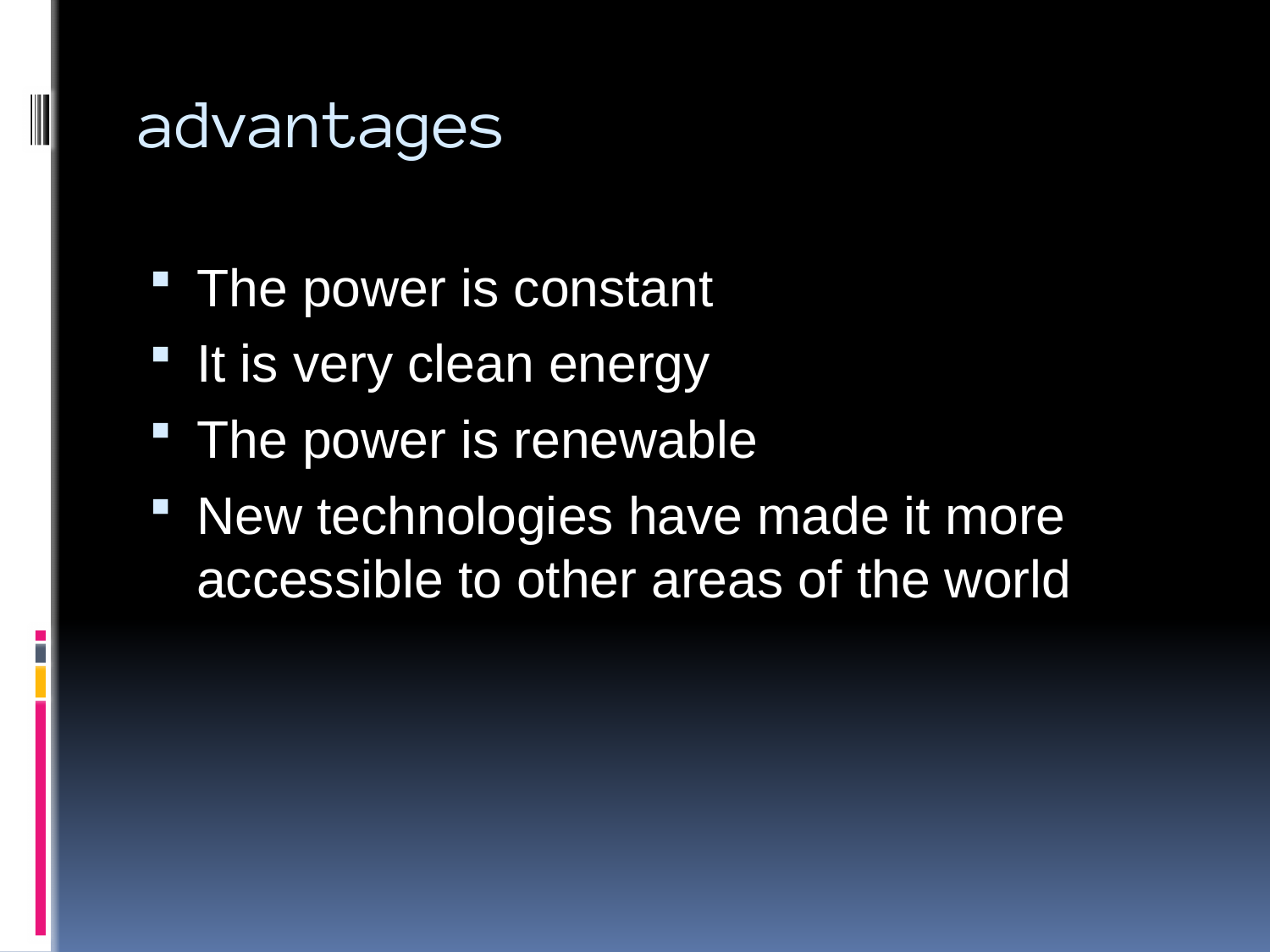

# advantages
The power is constant
It is very clean energy
The power is renewable
New technologies have made it more accessible to other areas of the world